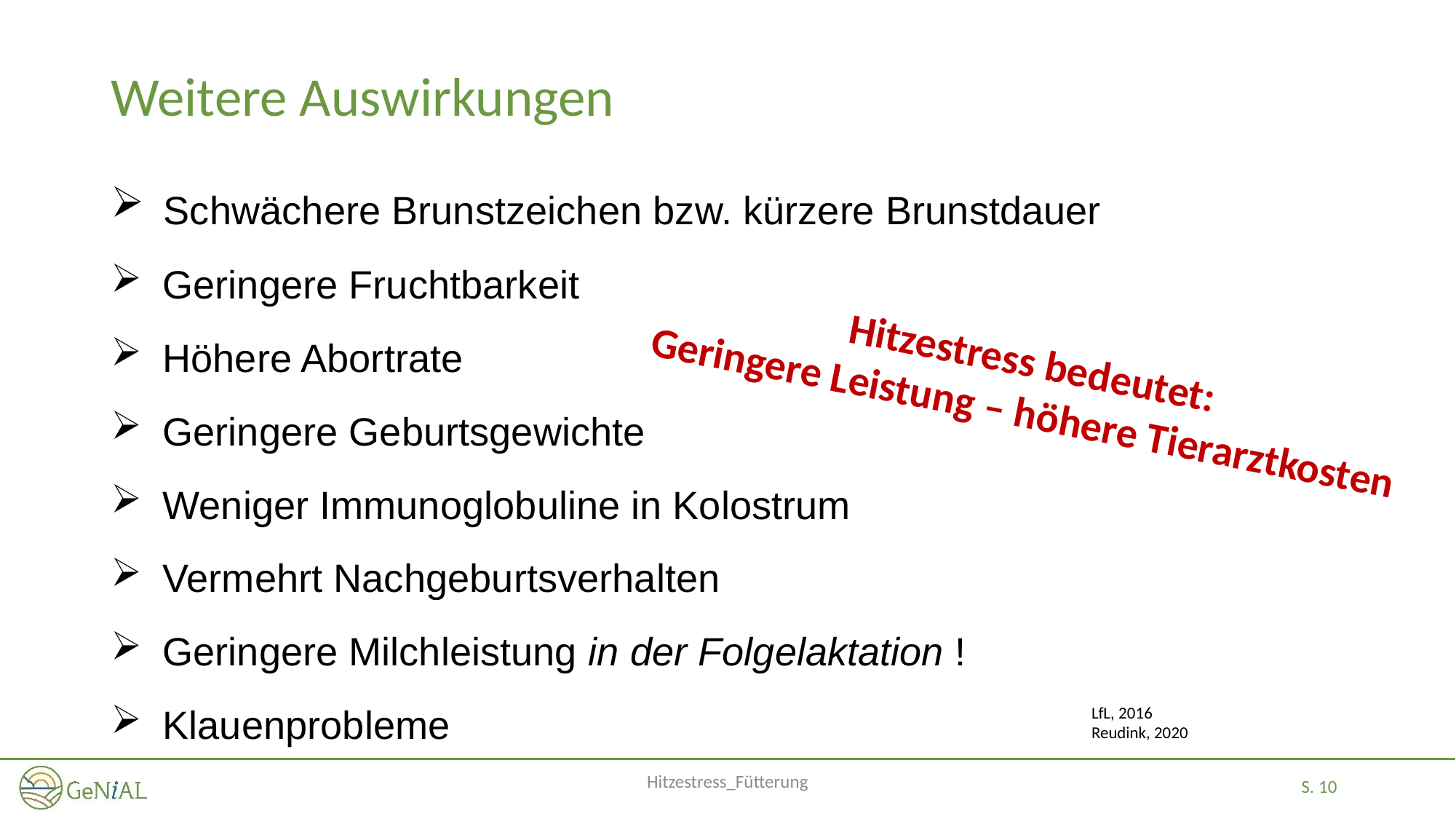

# Weitere Auswirkungen
 Schwächere Brunstzeichen bzw. kürzere Brunstdauer
 Geringere Fruchtbarkeit
 Höhere Abortrate
 Geringere Geburtsgewichte
 Weniger Immunoglobuline in Kolostrum
 Vermehrt Nachgeburtsverhalten
 Geringere Milchleistung in der Folgelaktation !
 Klauenprobleme

Hitzestress bedeutet:
Geringere Leistung – höhere Tierarztkosten
LfL, 2016
Reudink, 2020
Hitzestress_Fütterung